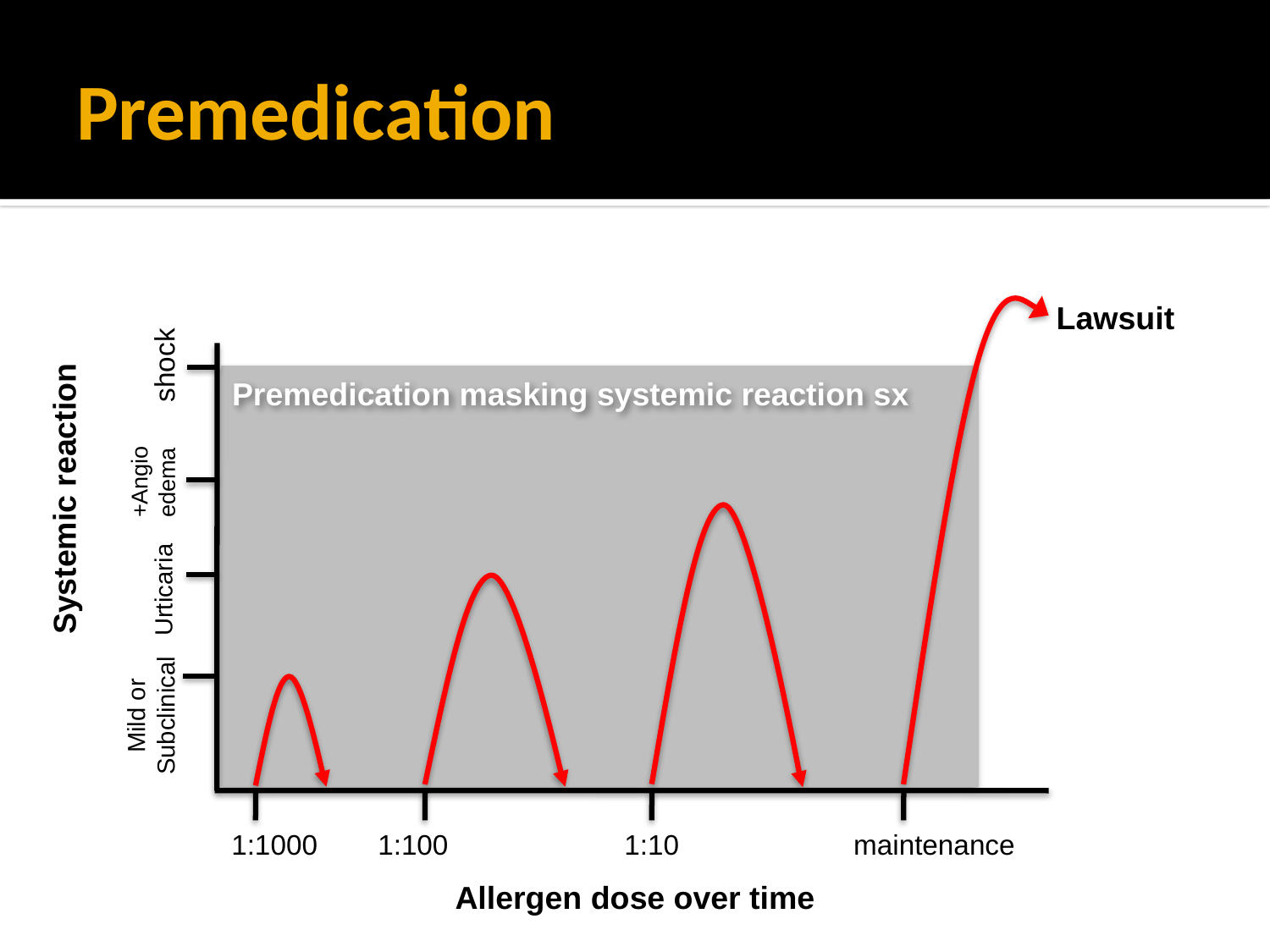

# Premedication

Lawsuit
shock

Premedication masking systemic reaction sx
Systemic reaction
+Angioedema

Urticaria

Mild or Subclinical
1:1000
1:100
1:10
maintenance
Allergen dose over time